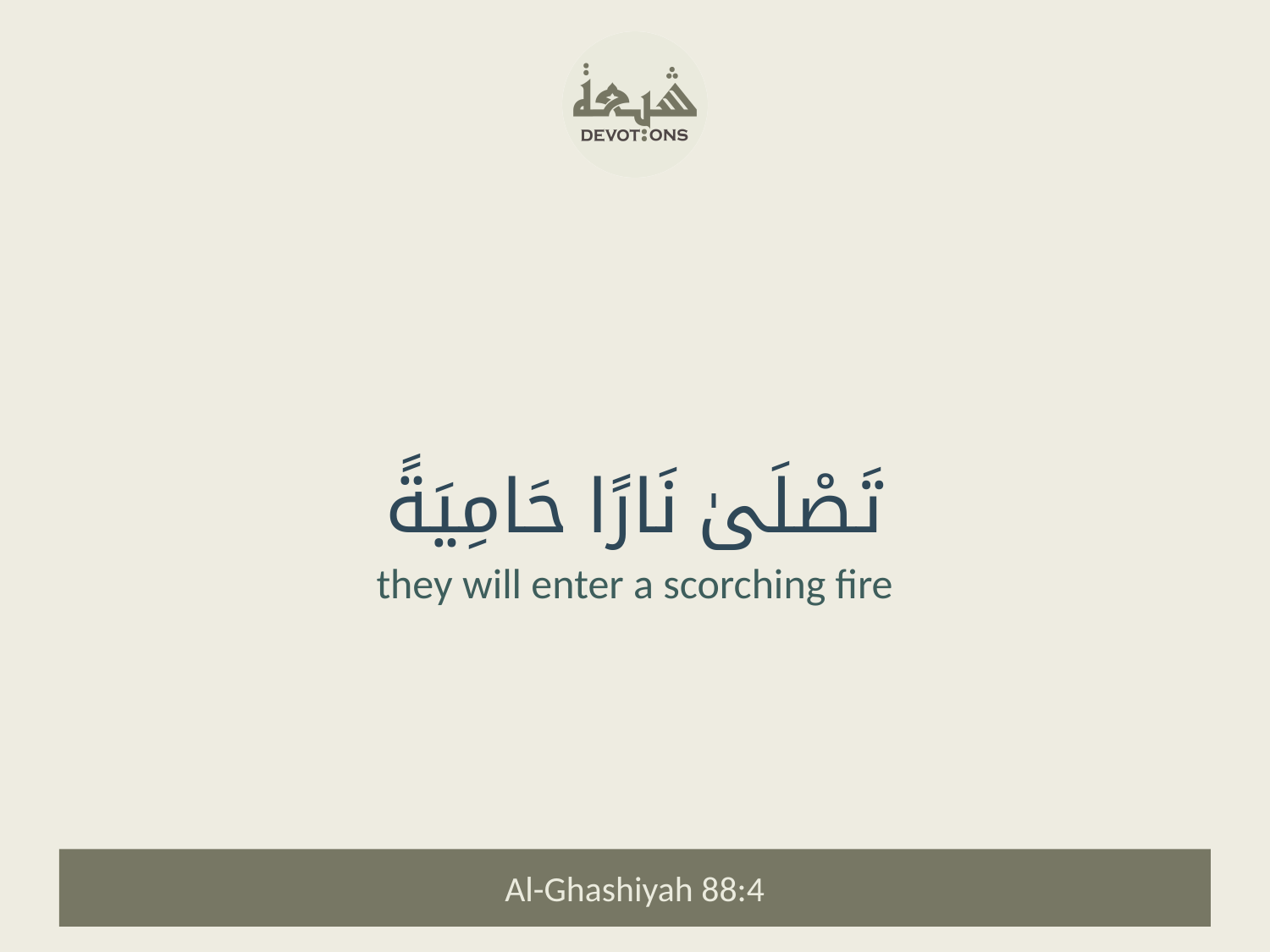

تَصْلَىٰ نَارًا حَامِيَةً
they will enter a scorching fire
Al-Ghashiyah 88:4